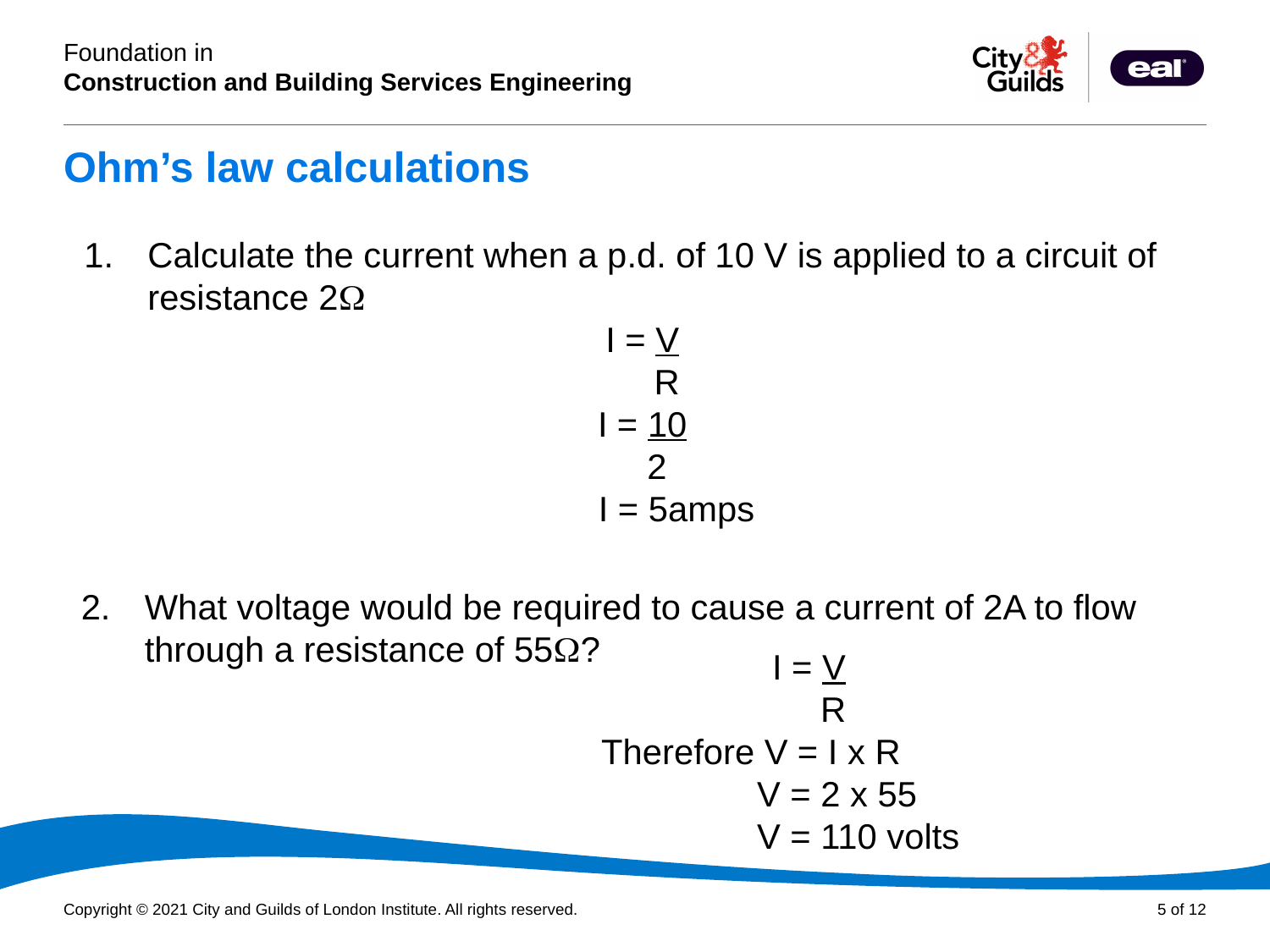

# Ohm’s law calculations
Calculate the current when a p.d. of 10 V is applied to a circuit of resistance 2Ω
I = V
     R
I = 10
   2
       I = 5amps

What voltage would be required to cause a current of 2A to flow through a resistance of 55Ω?

              I = V
                   R
                 Therefore V = I x R
                                 V = 2 x 55
                                 V = 110 volts